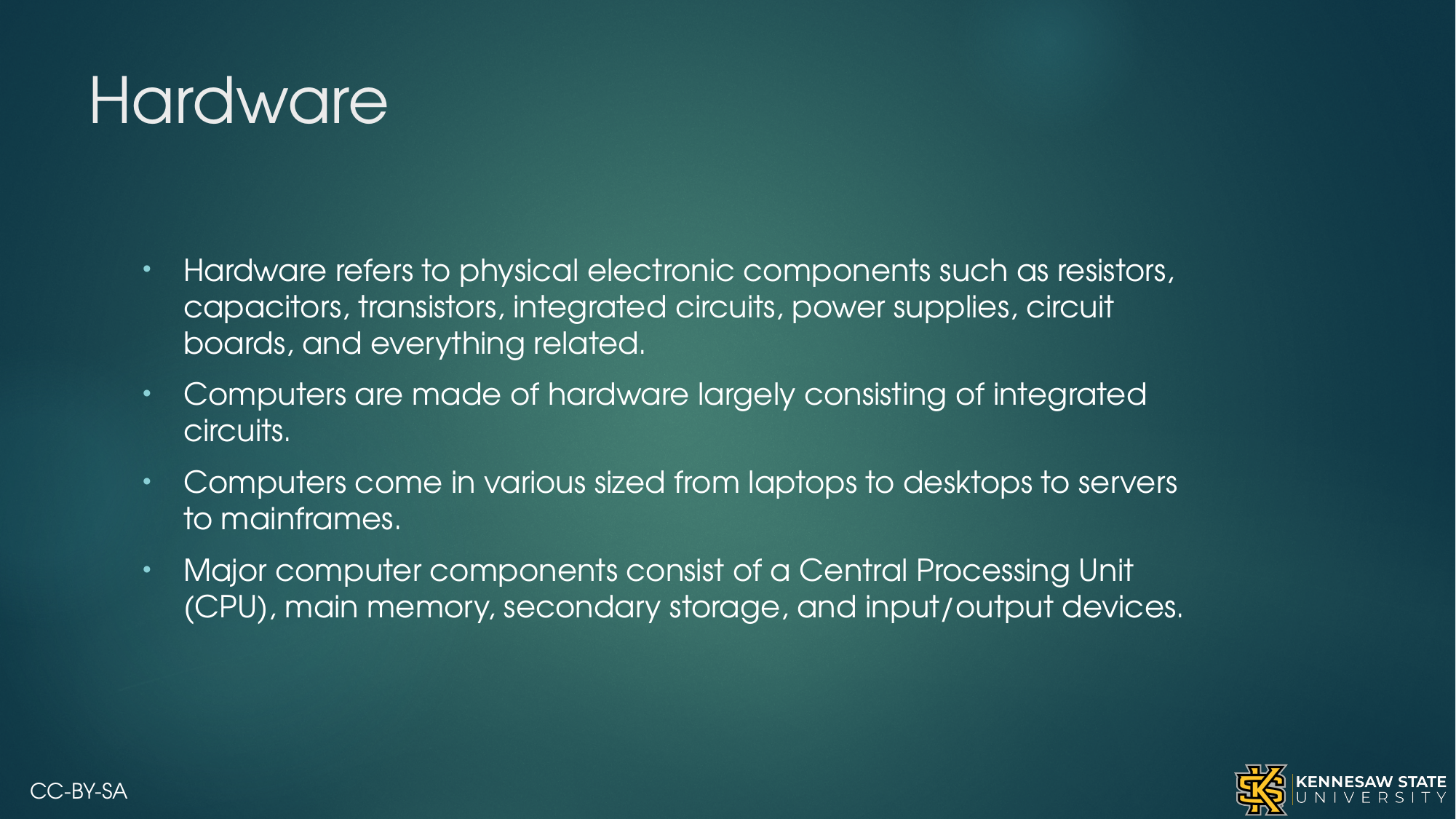

# Hardware
Hardware refers to physical electronic components such as resistors, capacitors, transistors, integrated circuits, power supplies, circuit boards, and everything related.
Computers are made of hardware largely consisting of integrated circuits.
Computers come in various sized from laptops to desktops to servers to mainframes.
Major computer components consist of a Central Processing Unit (CPU), main memory, secondary storage, and input/output devices.